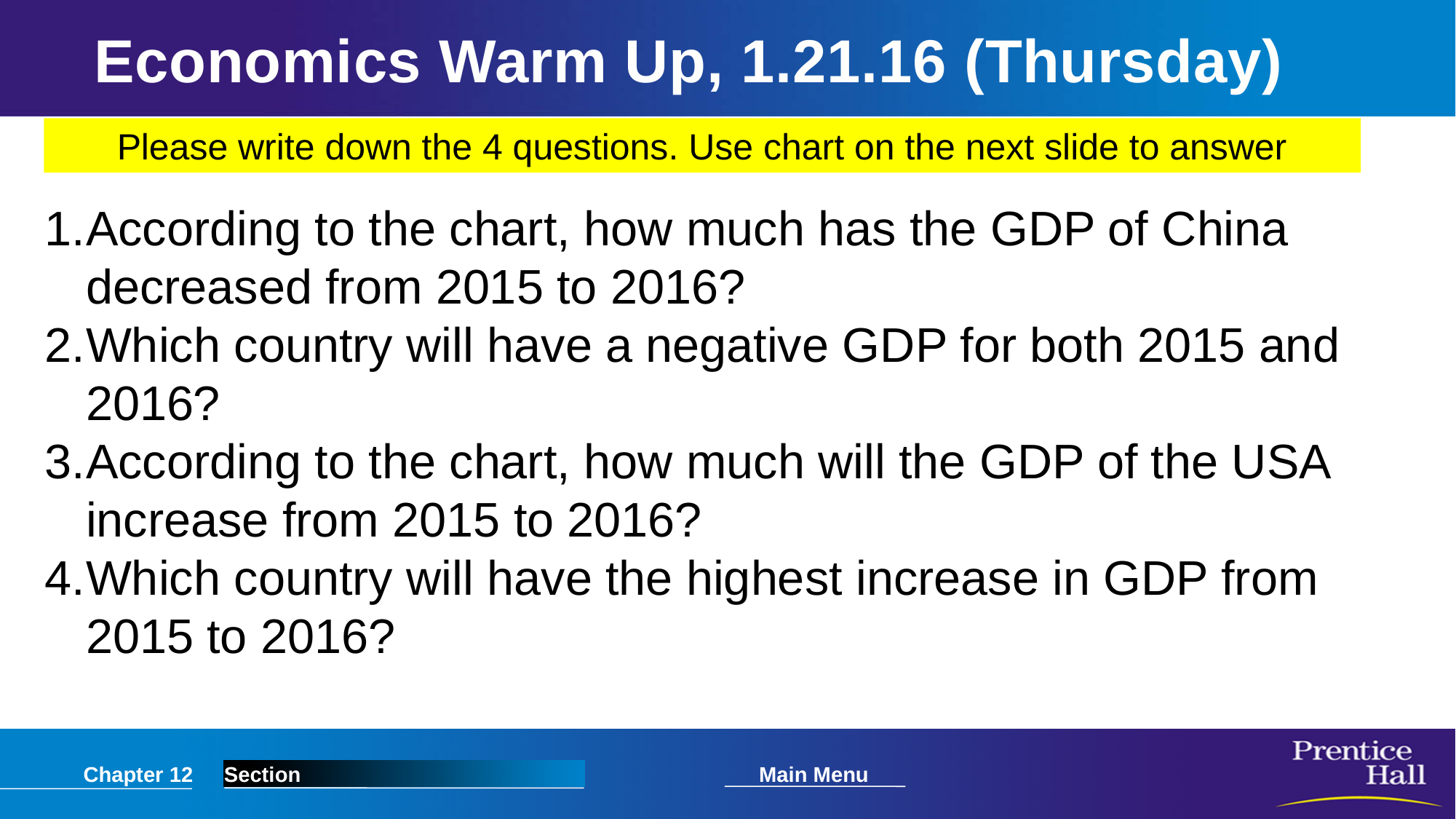

Economics Warm Up, 1.21.16 (Thursday)
Please write down the 4 questions. Use chart on the next slide to answer
According to the chart, how much has the GDP of China decreased from 2015 to 2016?
Which country will have a negative GDP for both 2015 and 2016?
According to the chart, how much will the GDP of the USA increase from 2015 to 2016?
Which country will have the highest increase in GDP from 2015 to 2016?